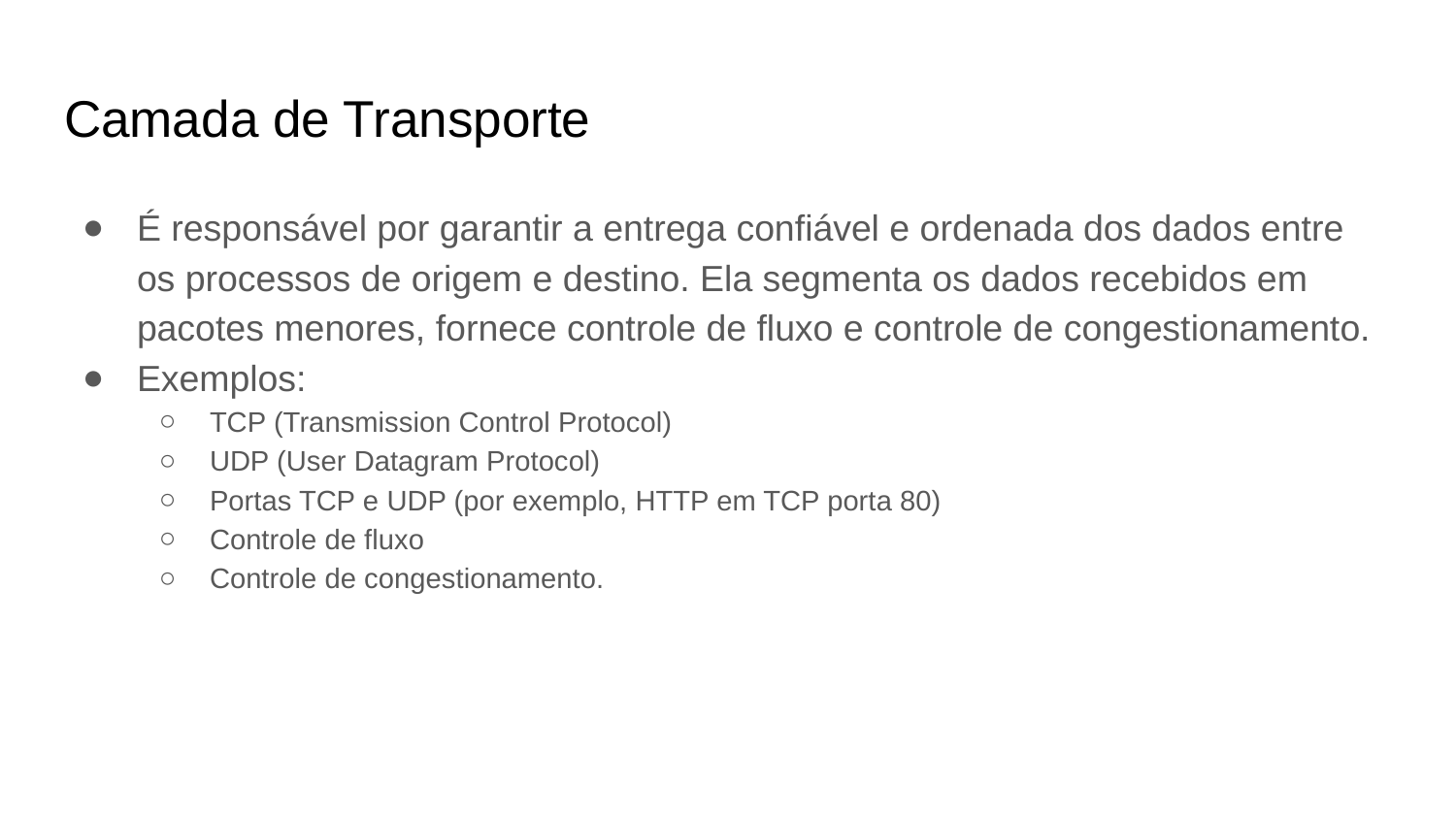

# Camada de Transporte
É responsável por garantir a entrega confiável e ordenada dos dados entre os processos de origem e destino. Ela segmenta os dados recebidos em pacotes menores, fornece controle de fluxo e controle de congestionamento.
Exemplos:
TCP (Transmission Control Protocol)
UDP (User Datagram Protocol)
Portas TCP e UDP (por exemplo, HTTP em TCP porta 80)
Controle de fluxo
Controle de congestionamento.